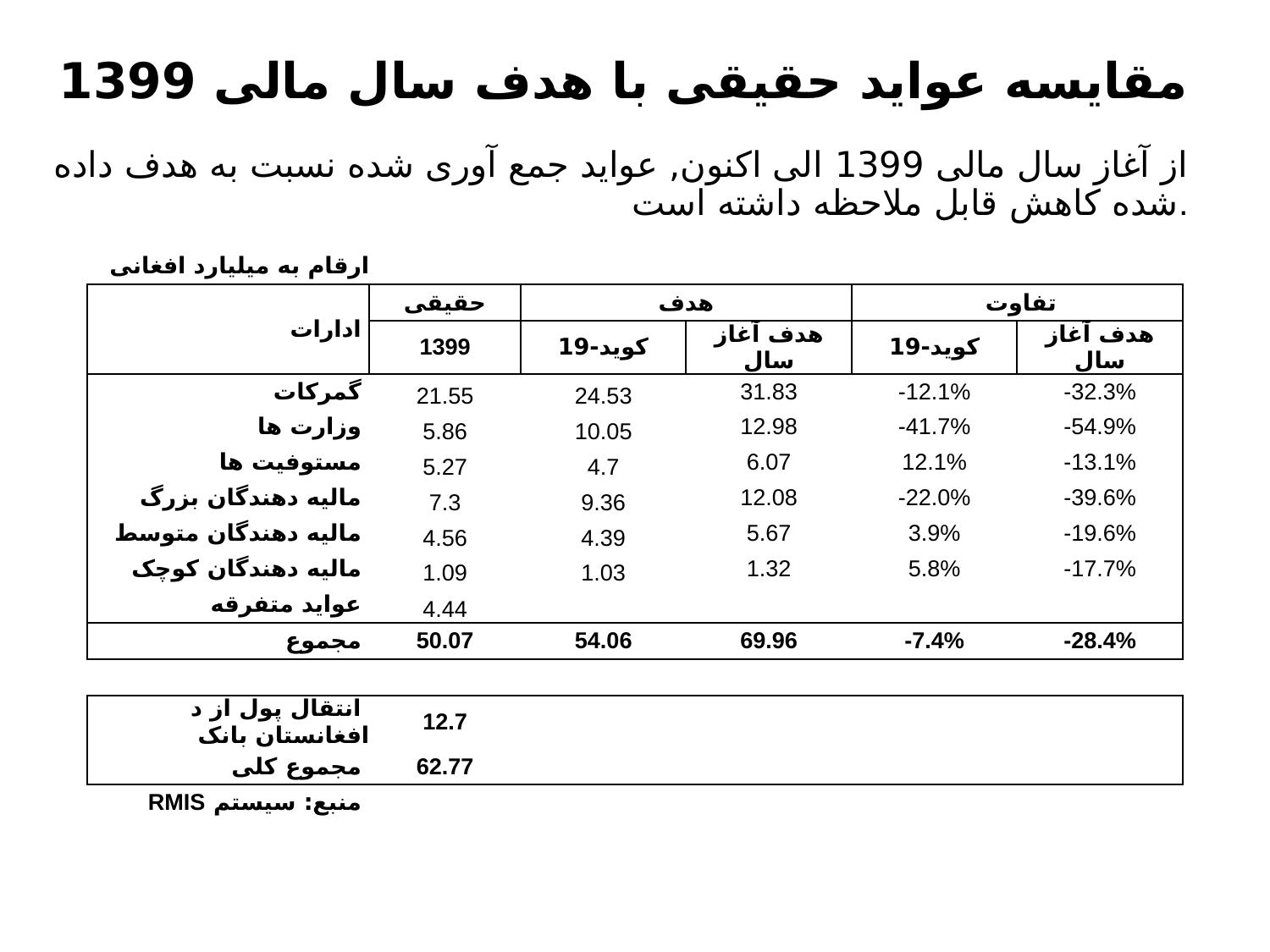

# مقایسه عواید حقیقی با هدف سال مالی 1399 از آغاز سال مالی 1399 الی اکنون, عواید جمع آوری شده نسبت به هدف داده شده کاهش قابل ملاحظه داشته است.
| ارقام به میلیارد افغانی |  |  |  |  |  |
| --- | --- | --- | --- | --- | --- |
| ادارات | حقیقی | هدف |  | تفاوت |  |
|  | 1399 | کوید-19 | هدف آغاز سال | کوید-19 | هدف آغاز سال |
| گمرکات | 21.55 | 24.53 | 31.83 | -12.1% | -32.3% |
| وزارت ها | 5.86 | 10.05 | 12.98 | -41.7% | -54.9% |
| مستوفیت ها | 5.27 | 4.7 | 6.07 | 12.1% | -13.1% |
| مالیه دهندگان بزرگ | 7.3 | 9.36 | 12.08 | -22.0% | -39.6% |
| مالیه دهندگان متوسط | 4.56 | 4.39 | 5.67 | 3.9% | -19.6% |
| مالیه دهندگان کوچک | 1.09 | 1.03 | 1.32 | 5.8% | -17.7% |
| عواید متفرقه | 4.44 |  |  |  |  |
| مجموع | 50.07 | 54.06 | 69.96 | -7.4% | -28.4% |
|  |  |  |  |  |  |
| انتقال پول از د افغانستان بانک | 12.7 |  |  |  |  |
| مجموع کلی | 62.77 |  |  |  |  |
| منبع: سیستم RMIS |  |  |  |  |  |